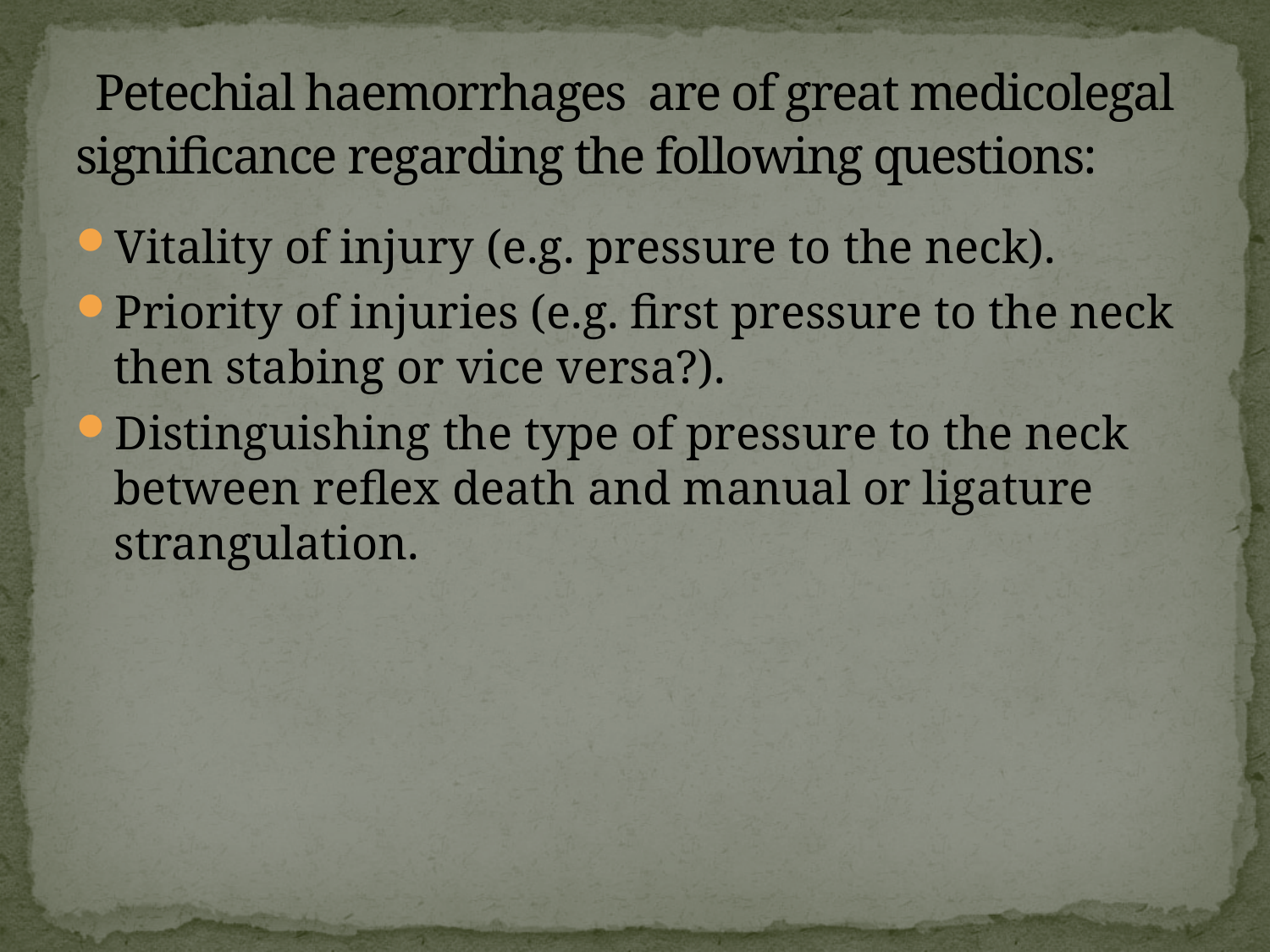

# Petechial haemorrhages  are of great medicolegal significance regarding the following questions:
Vitality of injury (e.g. pressure to the neck).
Priority of injuries (e.g. first pressure to the neck then stabing or vice versa?).
Distinguishing the type of pressure to the neck between reflex death and manual or ligature strangulation.